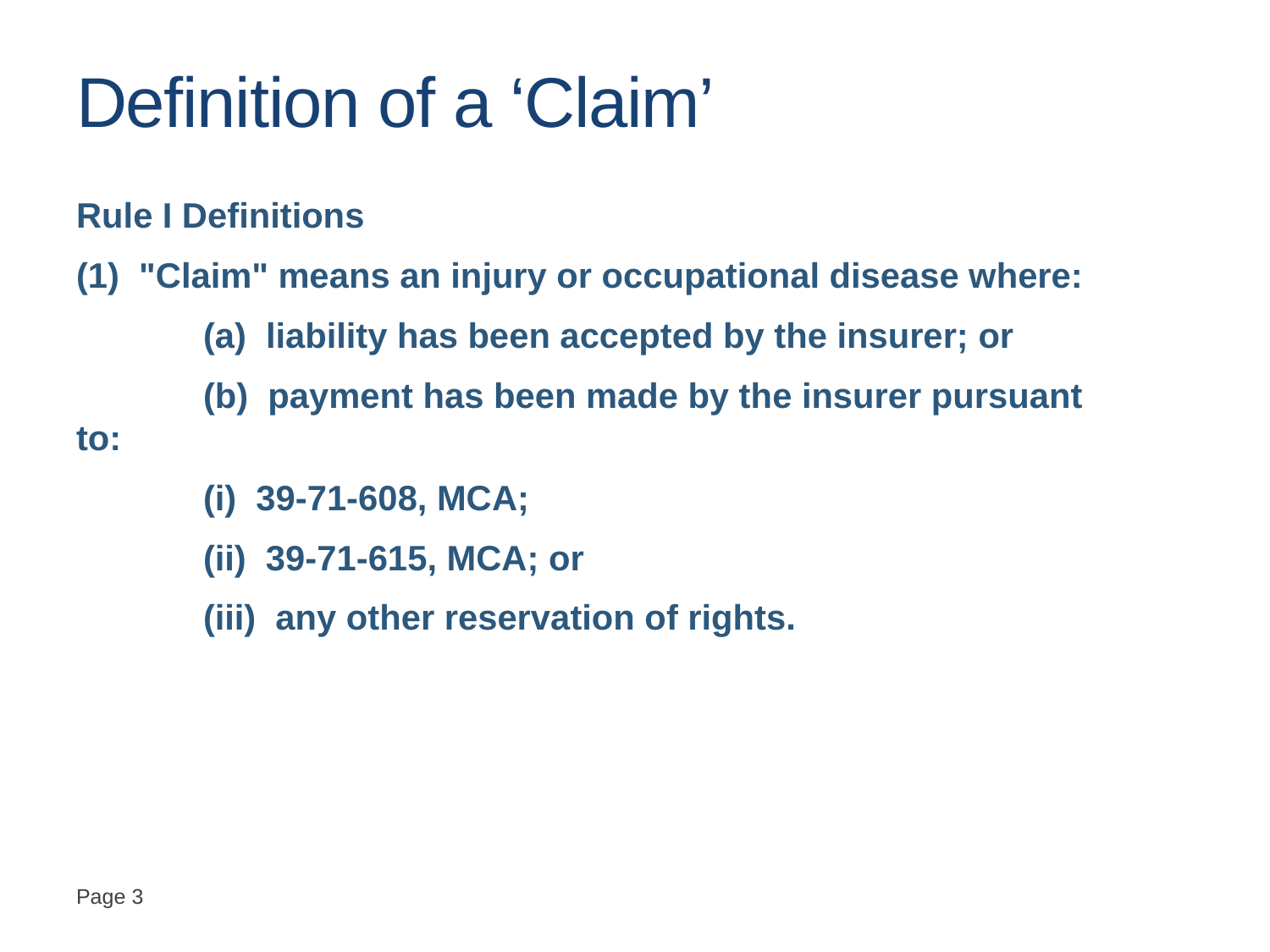

# Definition of a ‘Claim’
Rule I Definitions
(1)  "Claim" means an injury or occupational disease where:
	(a)  liability has been accepted by the insurer; or
	(b)  payment has been made by the insurer pursuant to:
	(i)  39-71-608, MCA;
	(ii)  39-71-615, MCA; or
	(iii)  any other reservation of rights.

Page 3